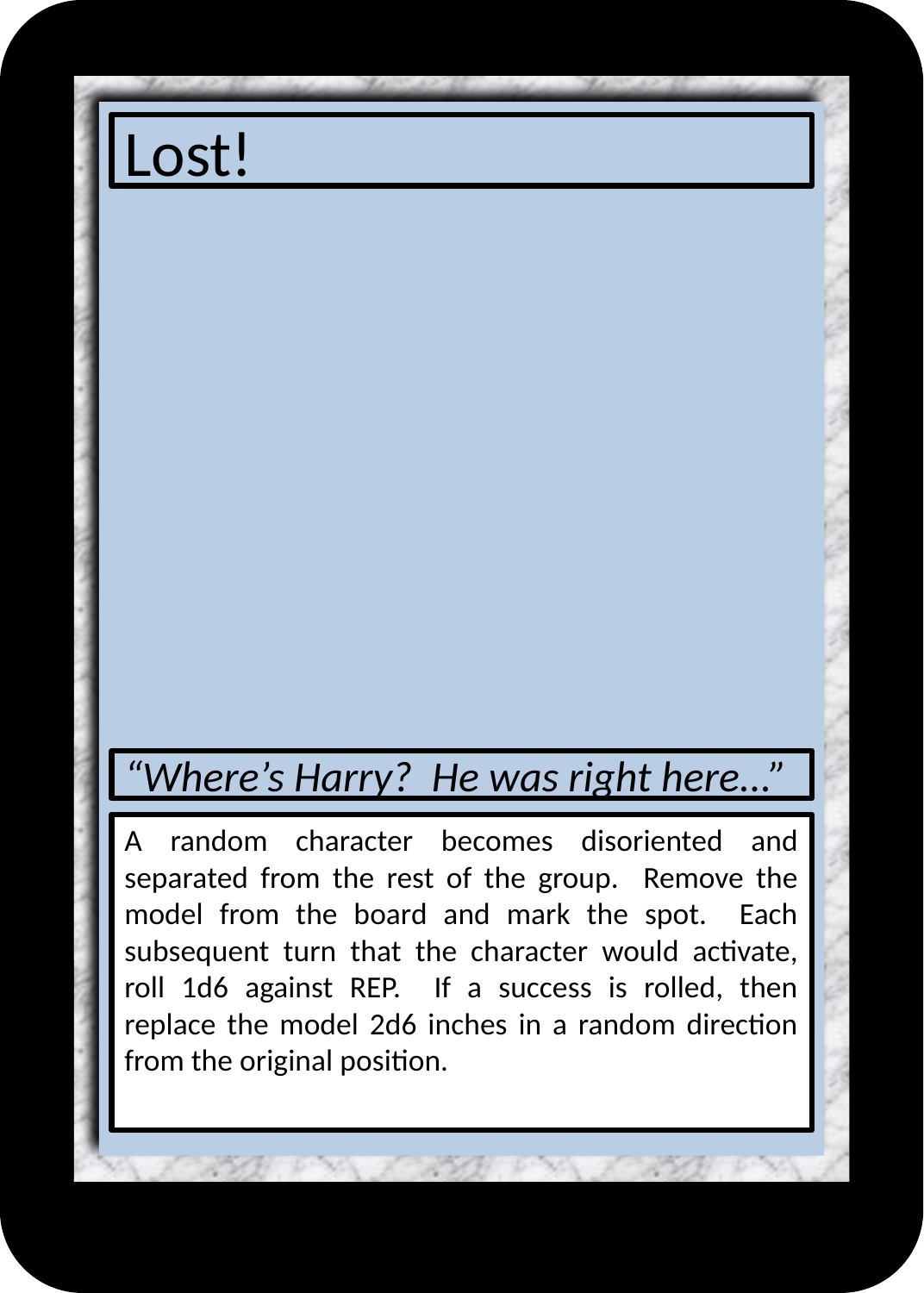

# Lost!

“Where’s Harry?  He was right here...”
A random character becomes disoriented and separated from the rest of the group.  Remove the model from the board and mark the spot.  Each subsequent turn that the character would activate, roll 1d6 against REP.  If a success is rolled, then replace the model 2d6 inches in a random direction from the original position.